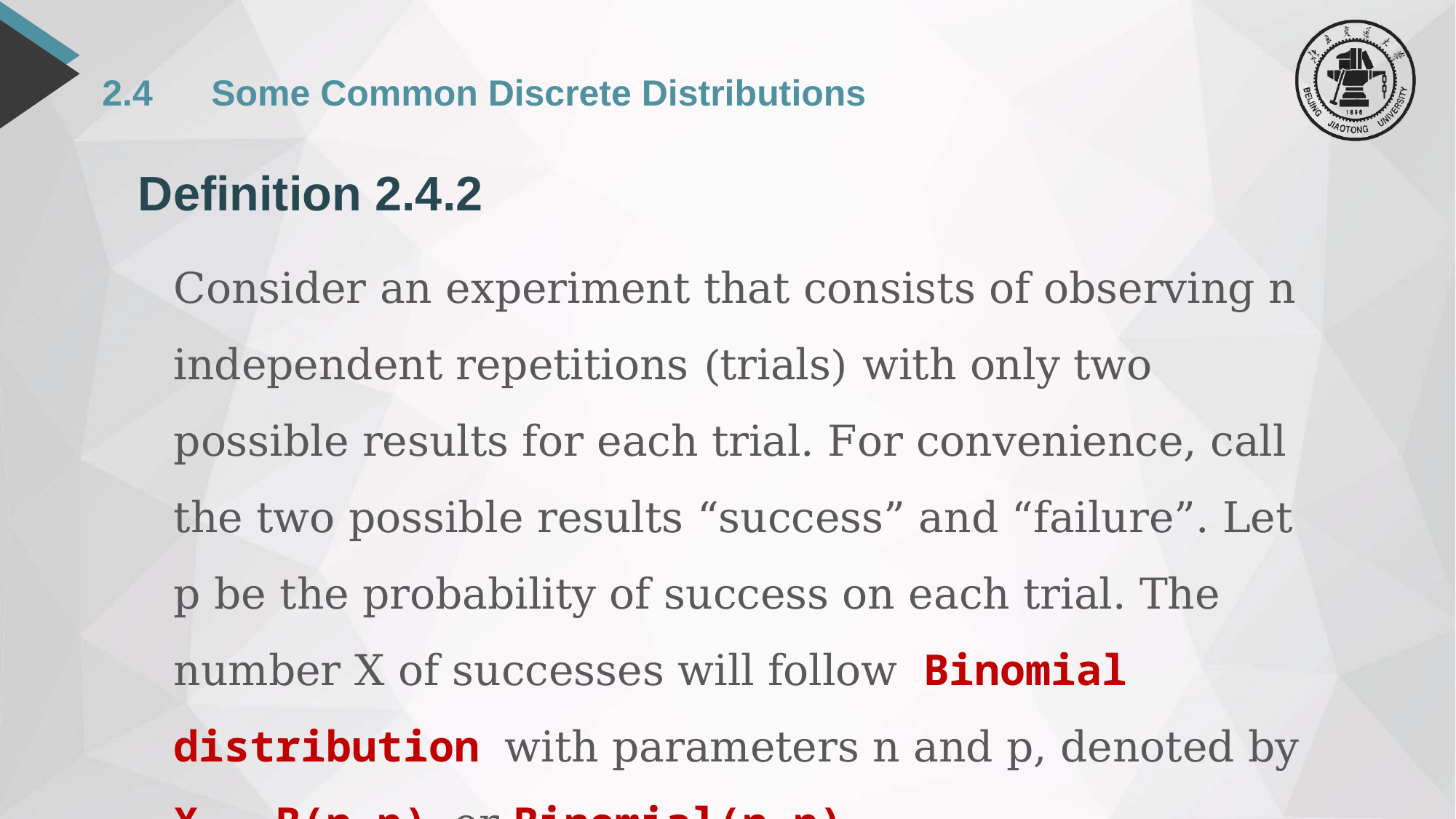

# 2.4 	Some Common Discrete Distributions
Definition 2.4.2
Consider an experiment that consists of observing n independent repetitions (trials) with only two possible results for each trial. For convenience, call the two possible results “success” and “failure”. Let p be the probability of success on each trial. The number X of successes will follow Binomial distribution with parameters n and p, denoted by X ∼ B(n,p) or Binomial(n,p).